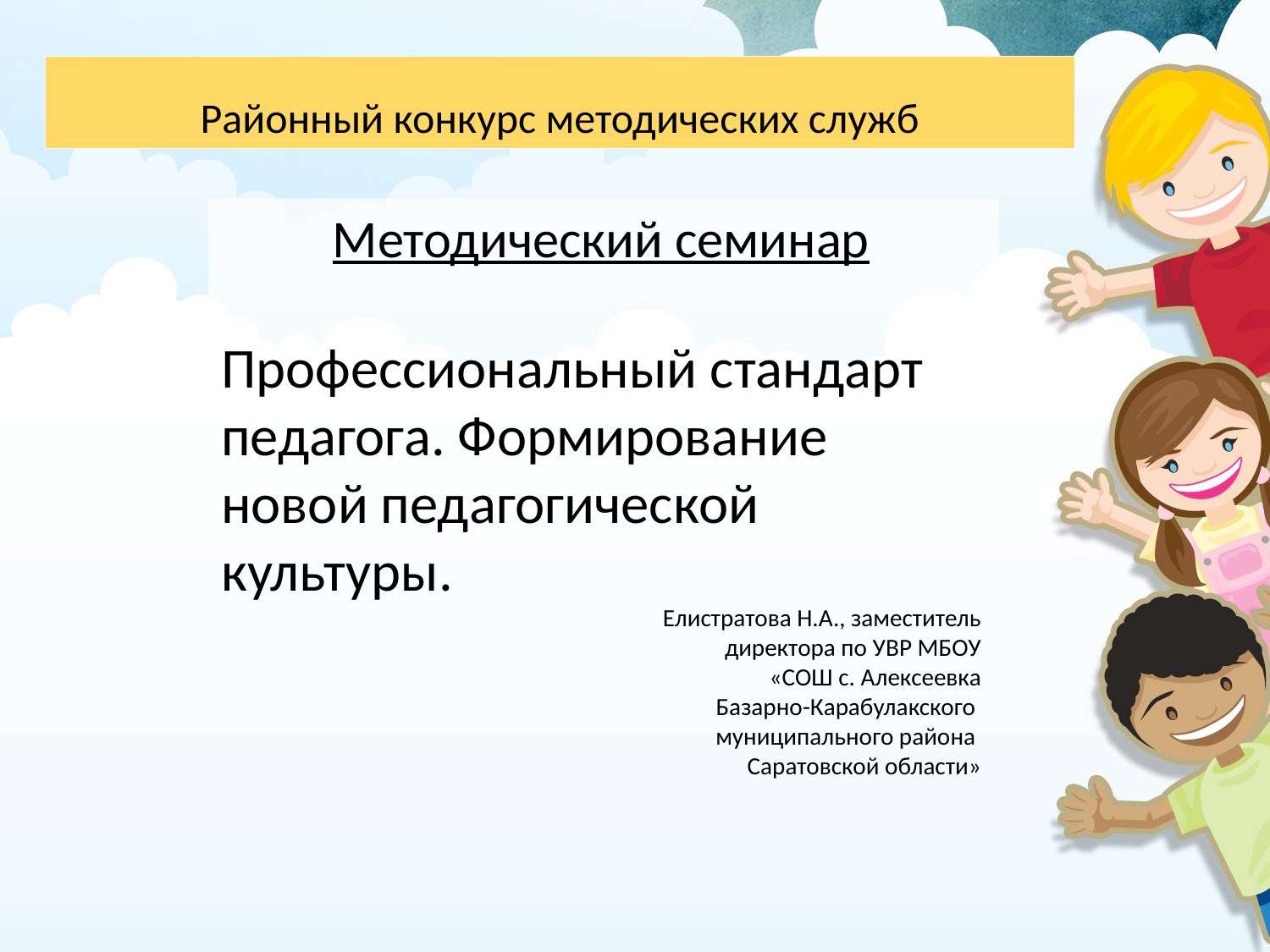

# Районный конкурс методических служб
Методический семинар

Профессиональный стандарт педагога. Формирование новой педагогической культуры.
Елистратова Н.А., заместитель
 директора по УВР МБОУ
 «СОШ с. Алексеевка
 Базарно-Карабулакского
муниципального района
Саратовской области»